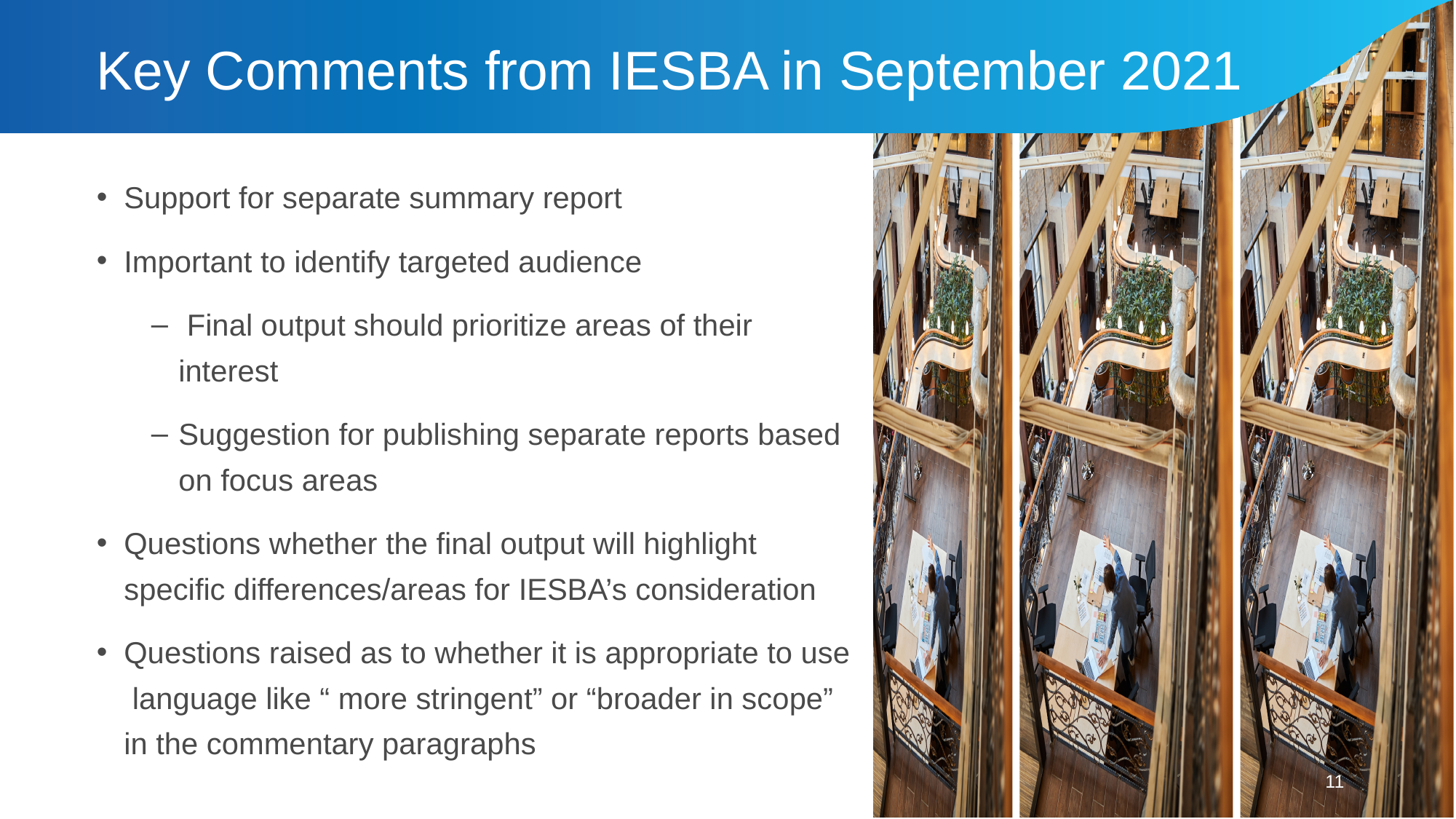

# Key Comments from IESBA in September 2021
Support for separate summary report
Important to identify targeted audience
 Final output should prioritize areas of their interest
Suggestion for publishing separate reports based on focus areas
Questions whether the final output will highlight specific differences/areas for IESBA’s consideration
Questions raised as to whether it is appropriate to use  language like “ more stringent” or “broader in scope” in the commentary paragraphs
11